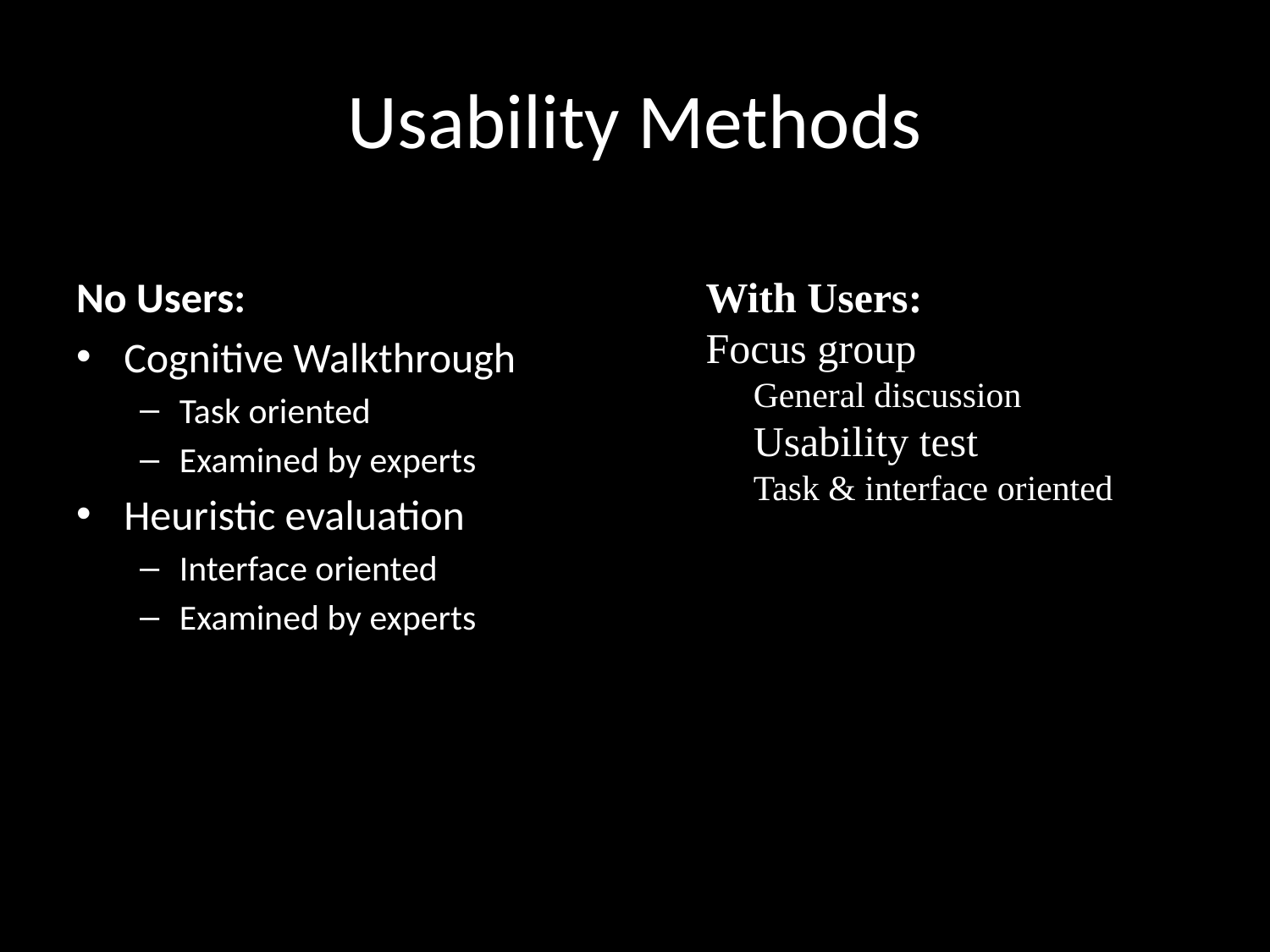

# Usability Methods
No Users:
Cognitive Walkthrough
Task oriented
Examined by experts
Heuristic evaluation
Interface oriented
Examined by experts

With Users:
Focus group
General discussion
Usability test
Task & interface oriented